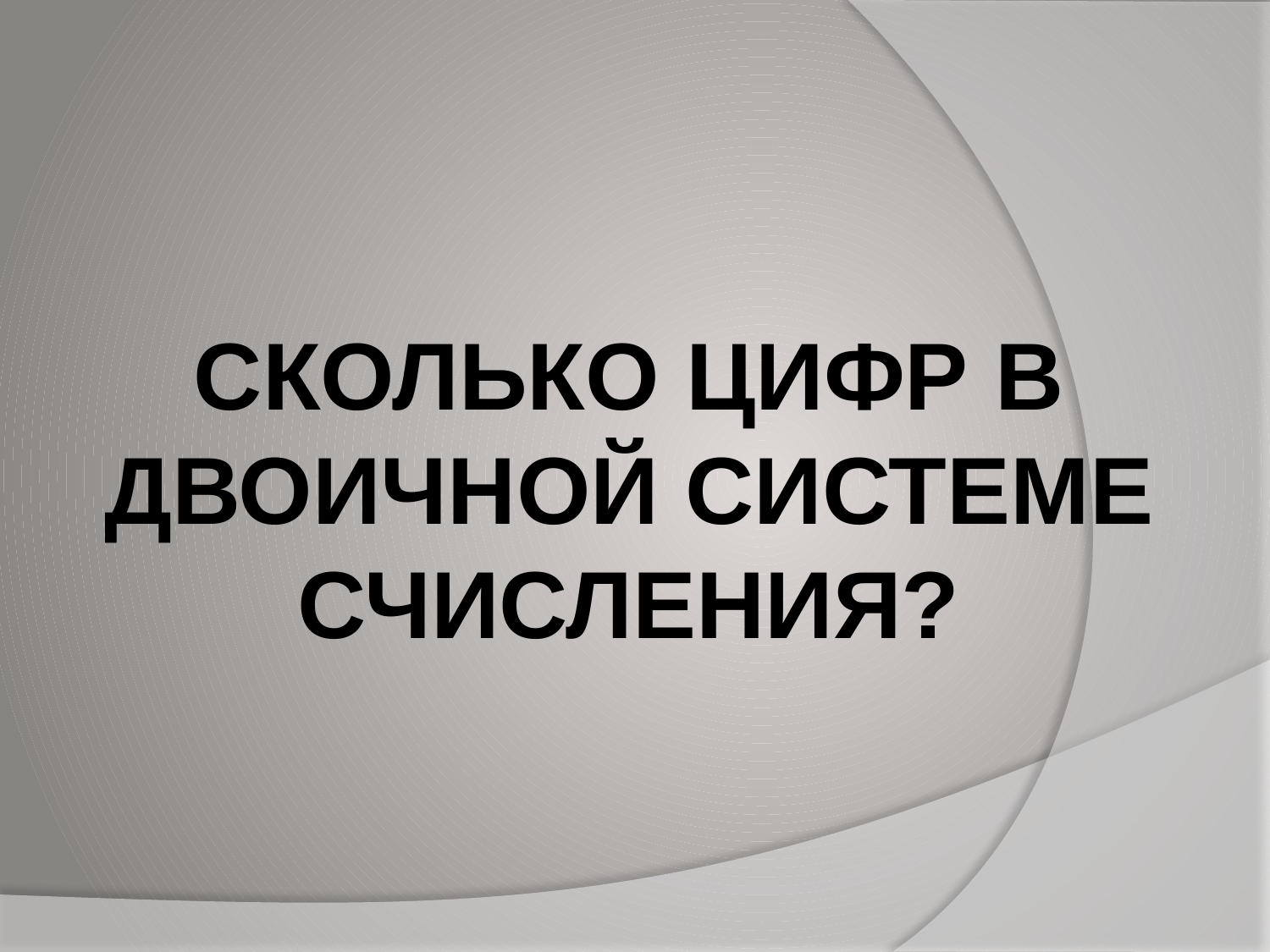

# СКОЛЬКО ЦИФР В ДВОИЧНОЙ СИСТЕМЕ СЧИСЛЕНИЯ?